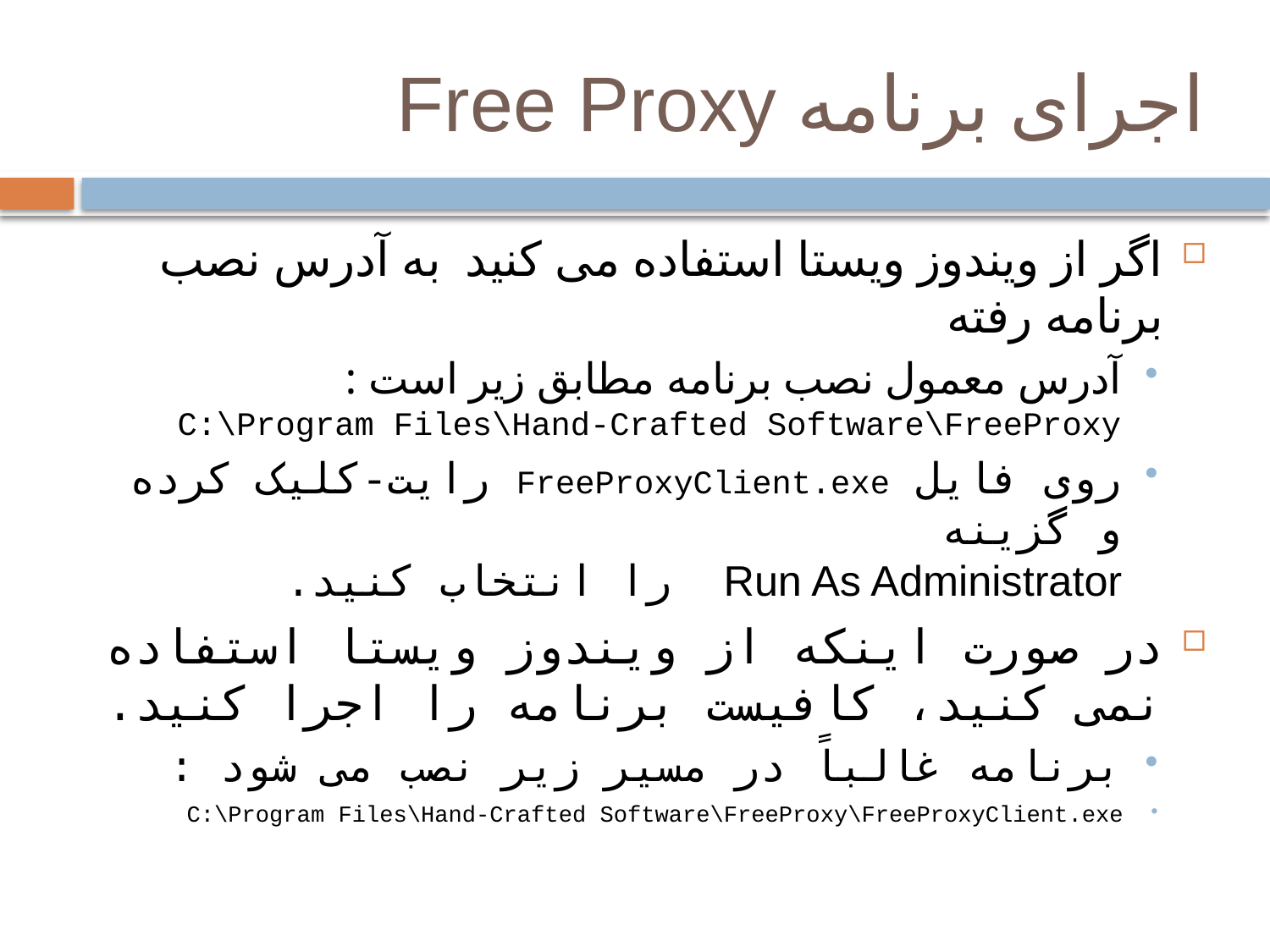

# اجرای برنامه Free Proxy
اگر از ویندوز ویستا استفاده می کنید  به آدرس نصب برنامه رفته
آدرس معمول نصب برنامه مطابق زیر است :
C:\Program Files\Hand-Crafted Software\FreeProxy
روی فایل FreeProxyClient.exe رایت-کلیک کرده و گزینه
Run As Administrator  را انتخاب کنید.
در صورت اینکه از ویندوز ویستا استفاده نمی کنید، کافیست برنامه را اجرا کنید.
برنامه غالباً در مسیر زیر نصب می شود :
C:\Program Files\Hand-Crafted Software\FreeProxy\FreeProxyClient.exe